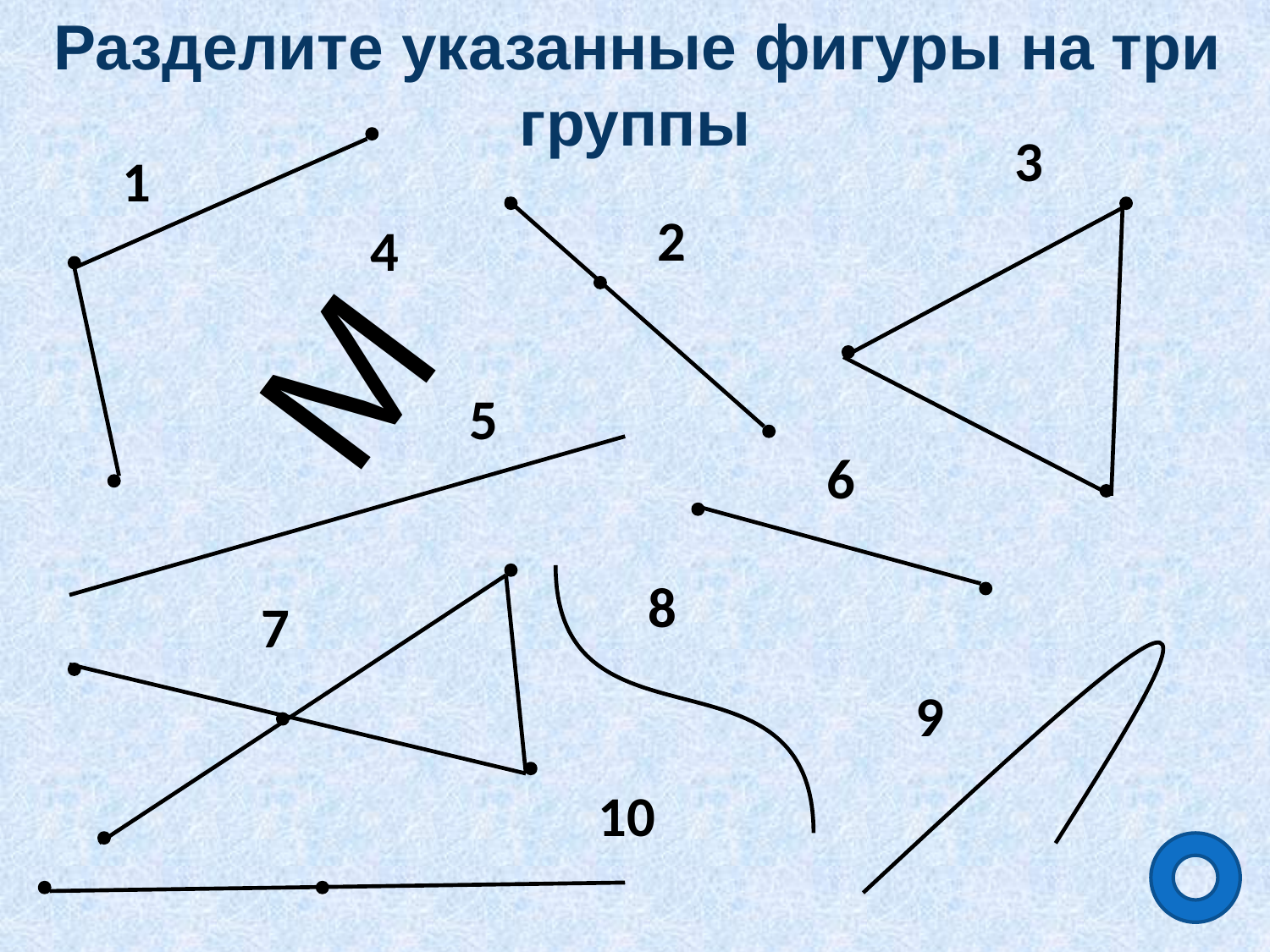

Разделите указанные фигуры на три
группы
3

1

2

4

М

5

6

8

7

9

10